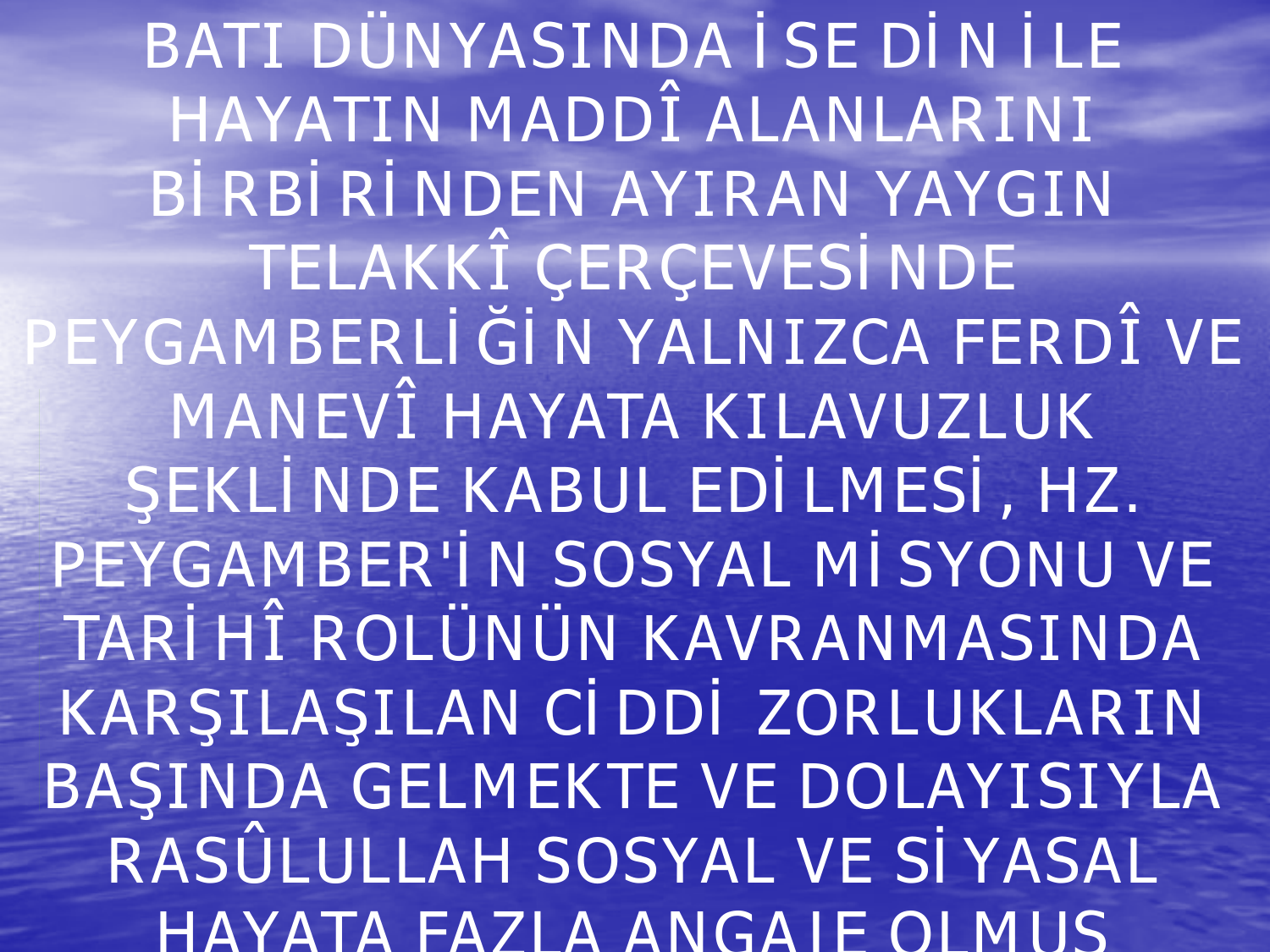

BATI DÜNYASINDA İSE DİN İLE HAYATIN MADDÎ ALANLARINI BİRBİRİNDEN AYIRAN YAYGIN TELAKKÎ ÇERÇEVESİNDE PEYGAMBERLİĞİN YALNIZCA FERDÎ VE MANEVÎ HAYATA KILAVUZLUK ŞEKLİNDE KABUL EDİLMESİ, HZ. PEYGAMBER'İN SOSYAL MİSYONU VE TARİHÎ ROLÜNÜN KAVRANMASINDA KARŞILAŞILAN CİDDİ ZORLUKLARIN BAŞINDA GELMEKTE VE DOLAYISIYLA RASÛLULLAH SOSYAL VE SİYASAL HAYATA FAZLA ANGAJE OLMUŞ GÖRÜLMEKTEDİR.
#